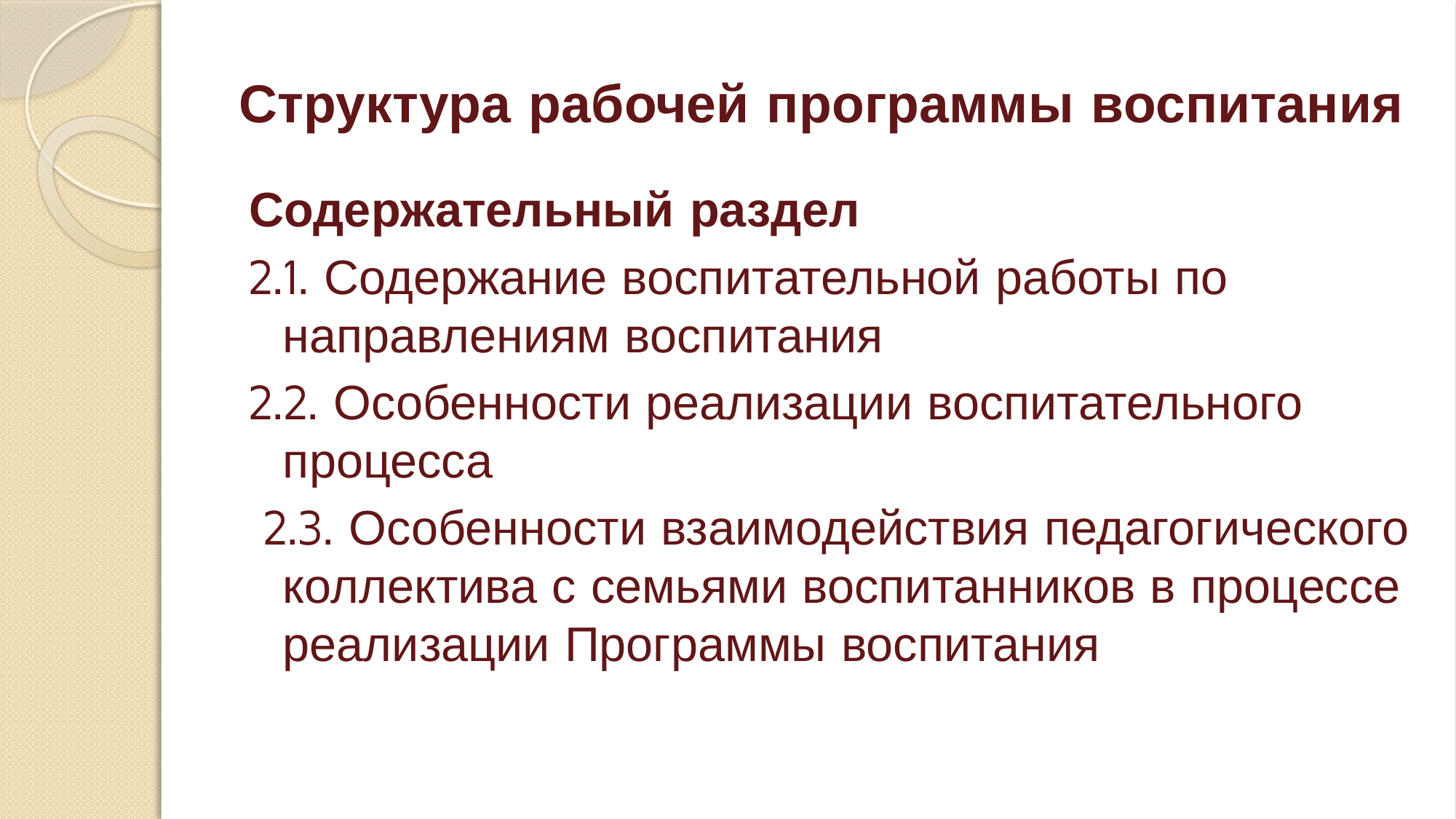

# Структура рабочей программы воспитания
Содержательный раздел
2.1. Содержание воспитательной работы по направлениям воспитания
2.2. Особенности реализации воспитательного процесса
 2.3. Особенности взаимодействия педагогического коллектива с семьями воспитанников в процессе реализации Программы воспитания